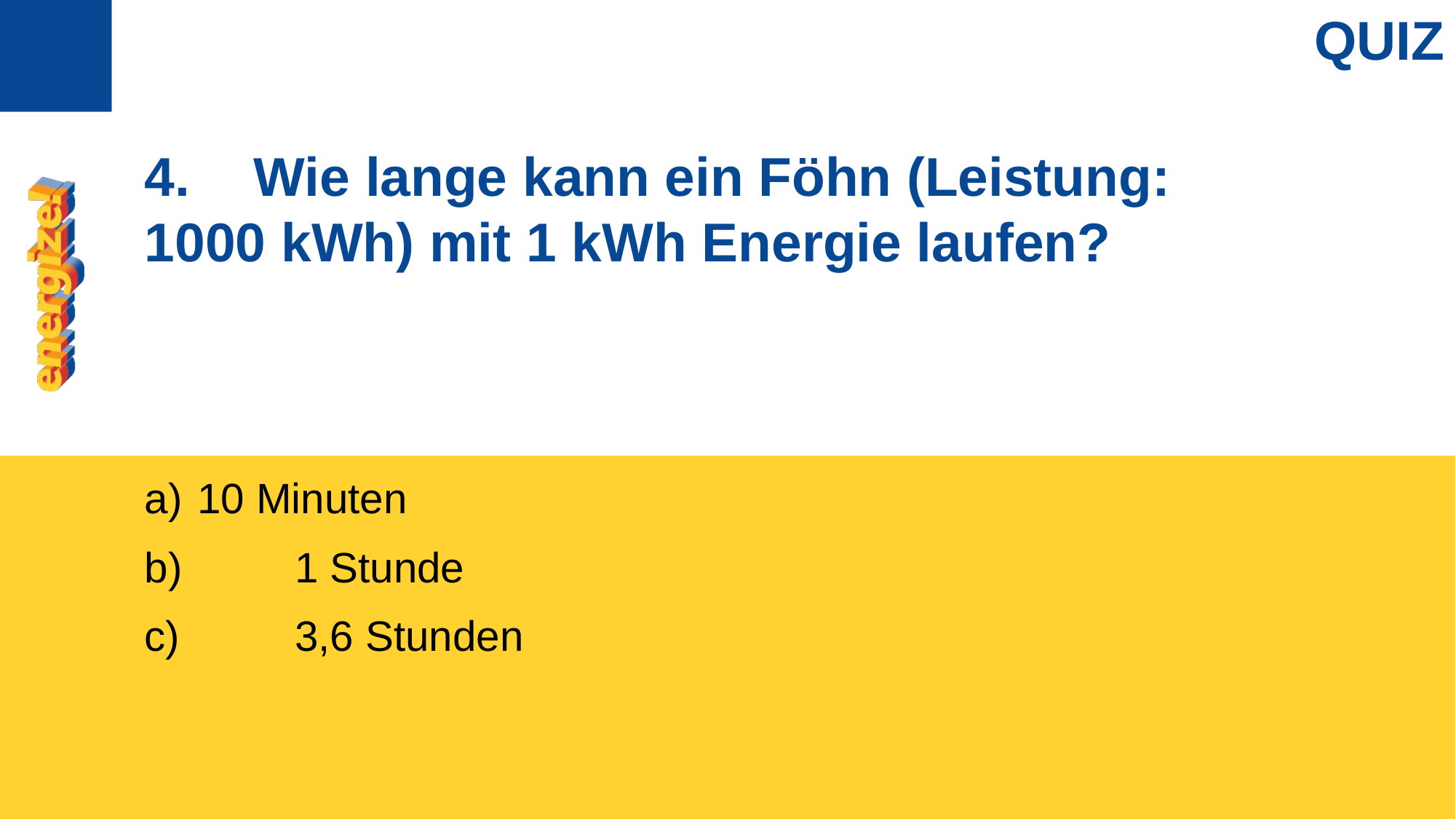

QUIZ
4.	Wie lange kann ein Föhn (Leistung:
1000 kWh) mit 1 kWh Energie laufen?
 10 Minuten
	1 Stunde
	3,6 Stunden